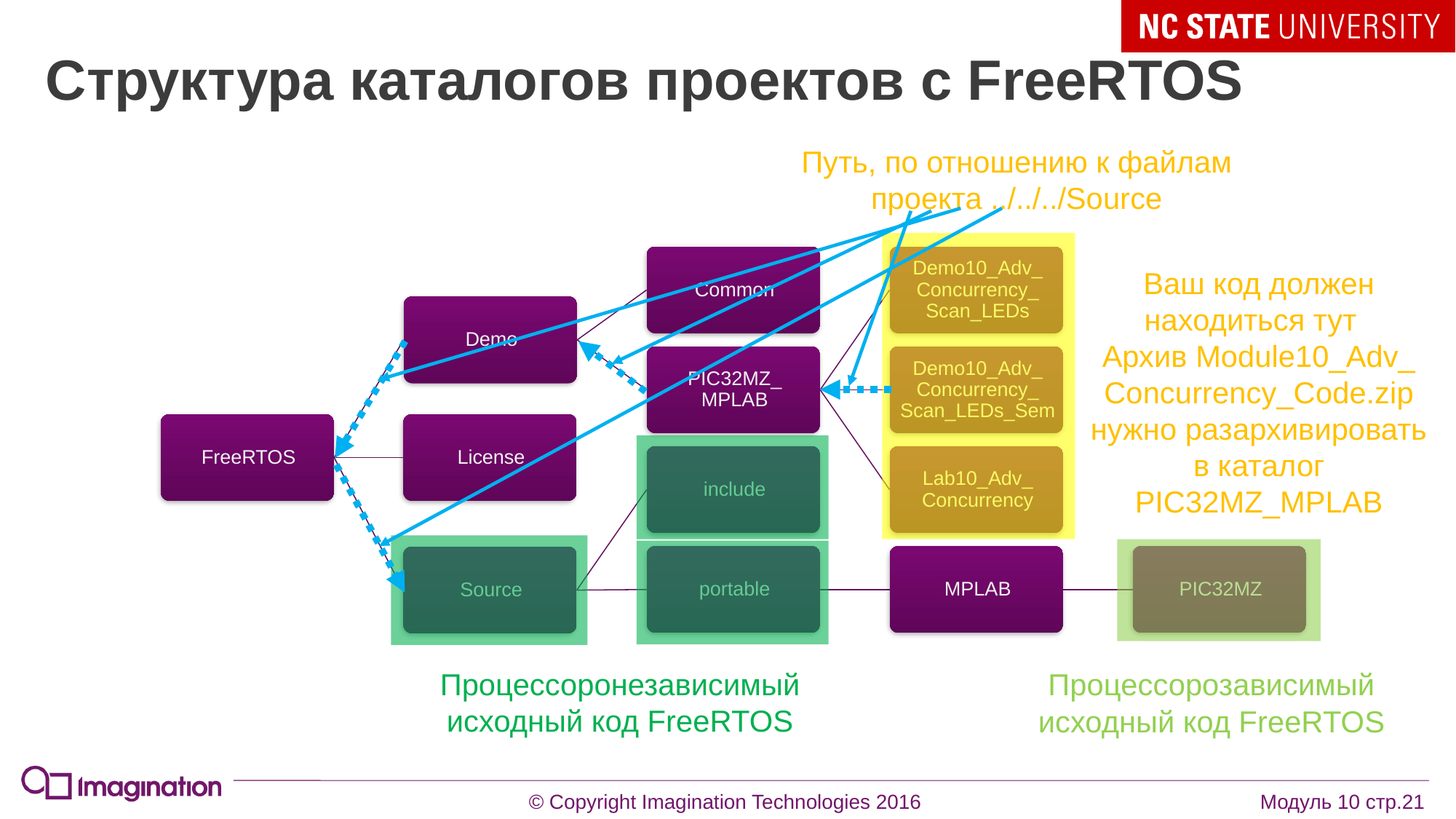

# Структура каталогов проектов с FreeRTOS

Путь, по отношению к файлам проекта ../../../Source

FreeRTOS

Demo

Common

PIC32MZ_
MPLAB

Demo10_Adv_
Concurrency_
Scan_LEDs

Demo10_Adv_
Concurrency_
Scan_LEDs_Sem

Lab10_Adv_
Concurrency

Source

include

portable

MPLAB

PIC32MZ

License
Ваш код должен находиться тут
Архив Module10_Adv_ Concurrency_Code.zip нужно разархивировать в каталог PIC32MZ_MPLAB

Процессоронезависимый исходный код FreeRTOS
Процессорозависимый исходный код FreeRTOS